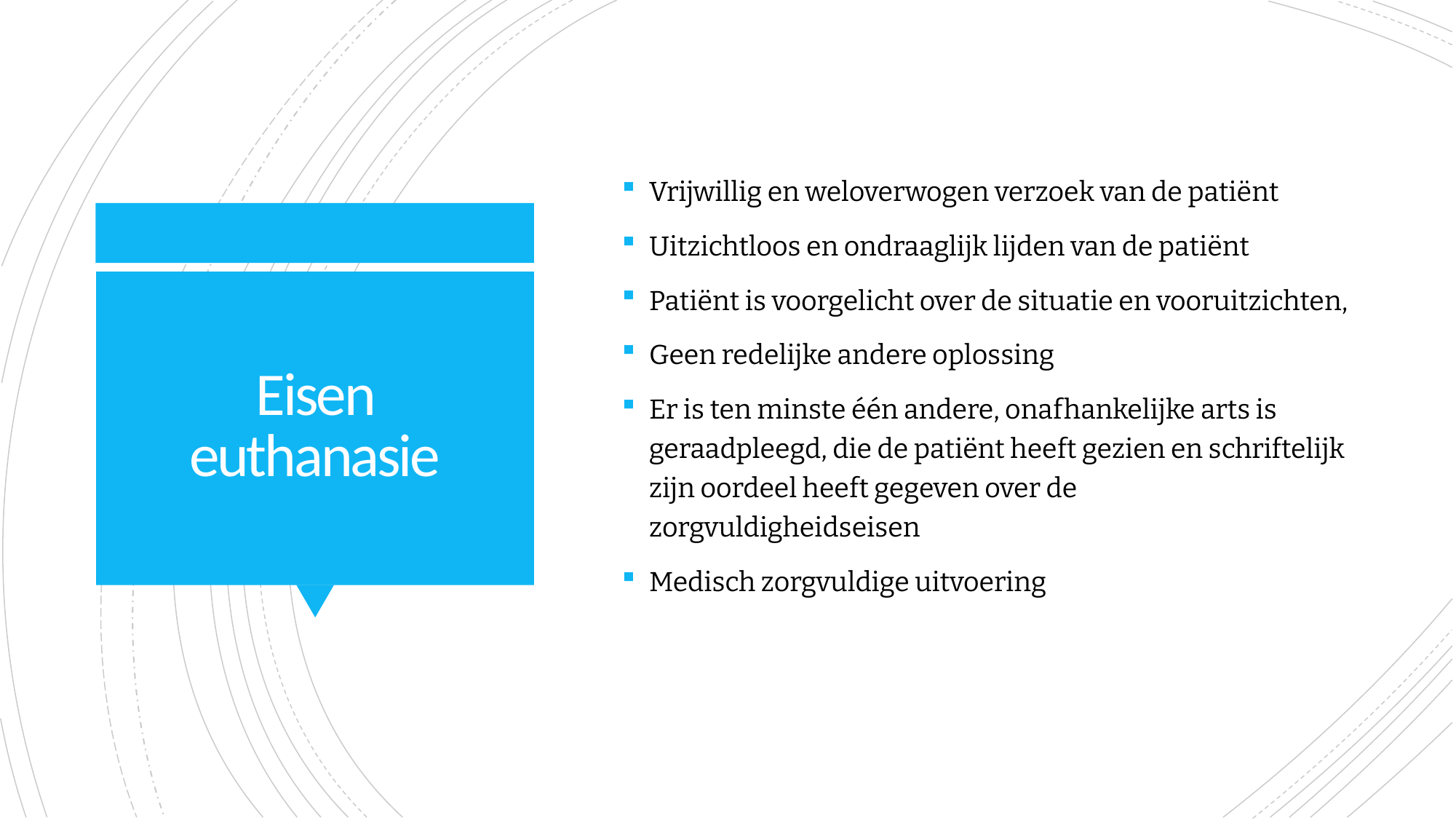

Vrijwillig en weloverwogen verzoek van de patiënt
Uitzichtloos en ondraaglijk lijden van de patiënt
Patiënt is voorgelicht over de situatie en vooruitzichten,
Geen redelijke andere oplossing
Er is ten minste één andere, onafhankelijke arts is geraadpleegd, die de patiënt heeft gezien en schriftelijk zijn oordeel heeft gegeven over de zorgvuldigheidseisen
Medisch zorgvuldige uitvoering

# Eisen euthanasie